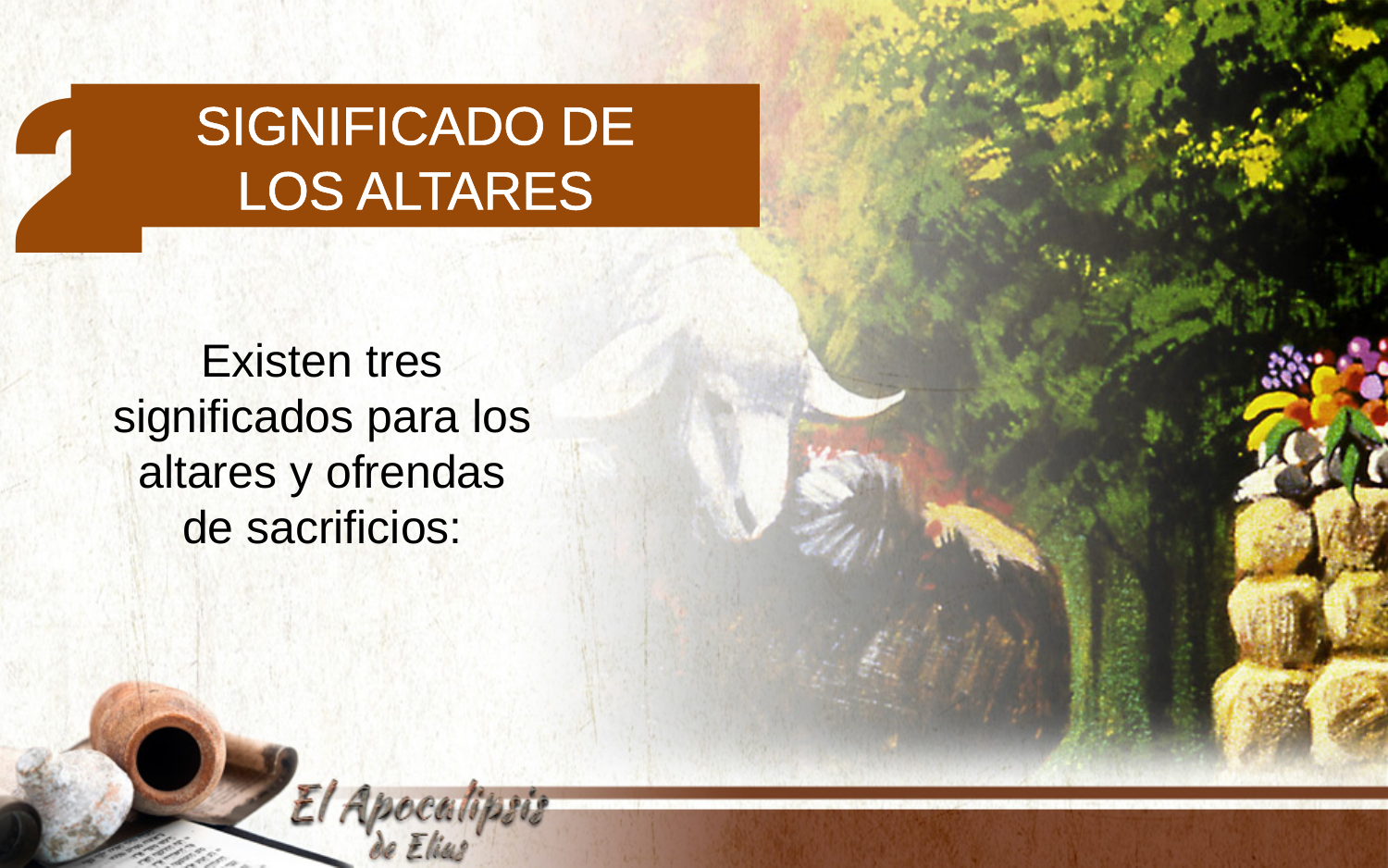

2
Significado de
los altares
Existen tres significados para los altares y ofrendas de sacrificios: